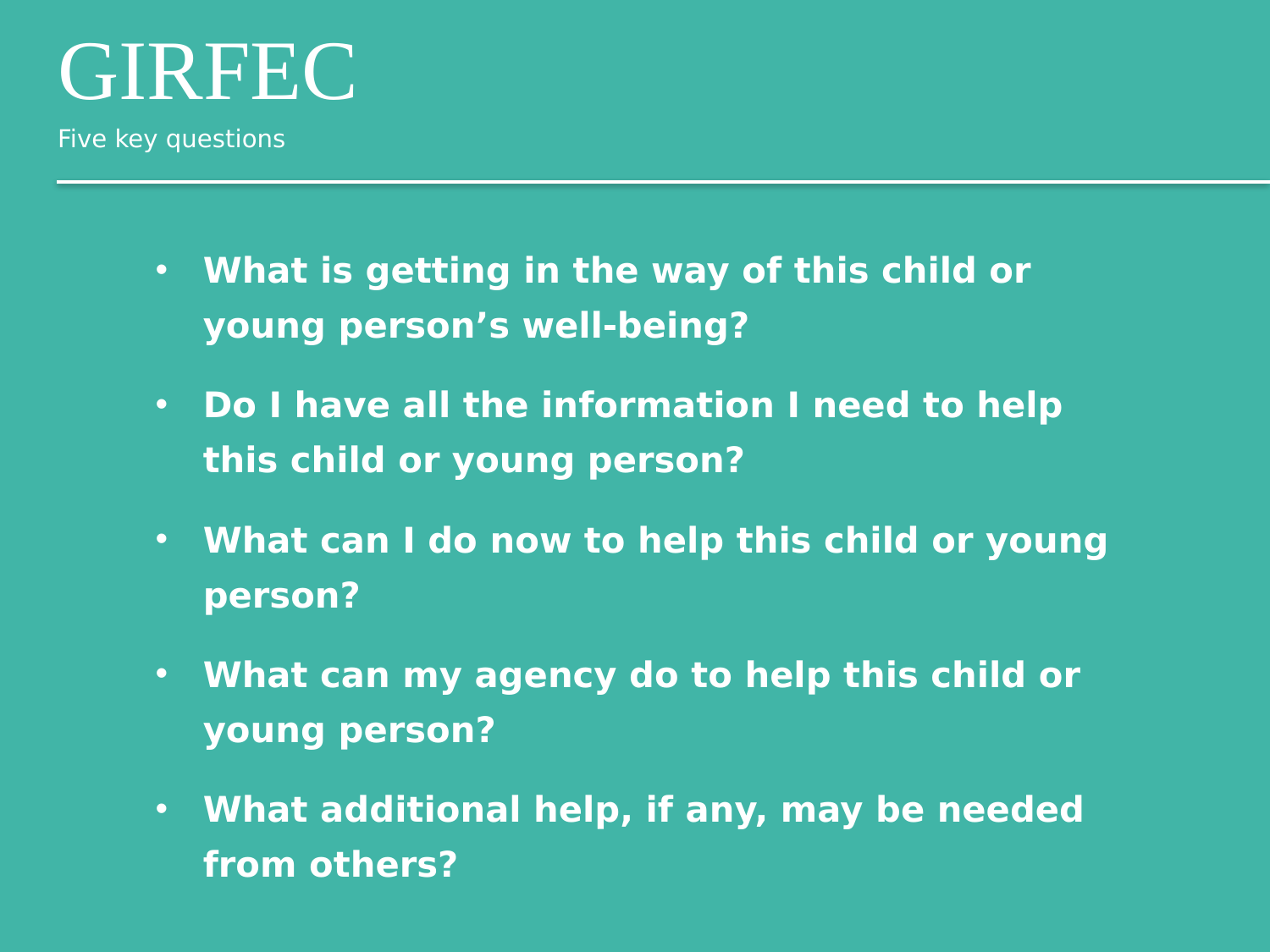

GIRFEC
Five key questions
What is getting in the way of this child or young person’s well-being?
Do I have all the information I need to help this child or young person?
What can I do now to help this child or young person?
What can my agency do to help this child or young person?
What additional help, if any, may be needed from others?